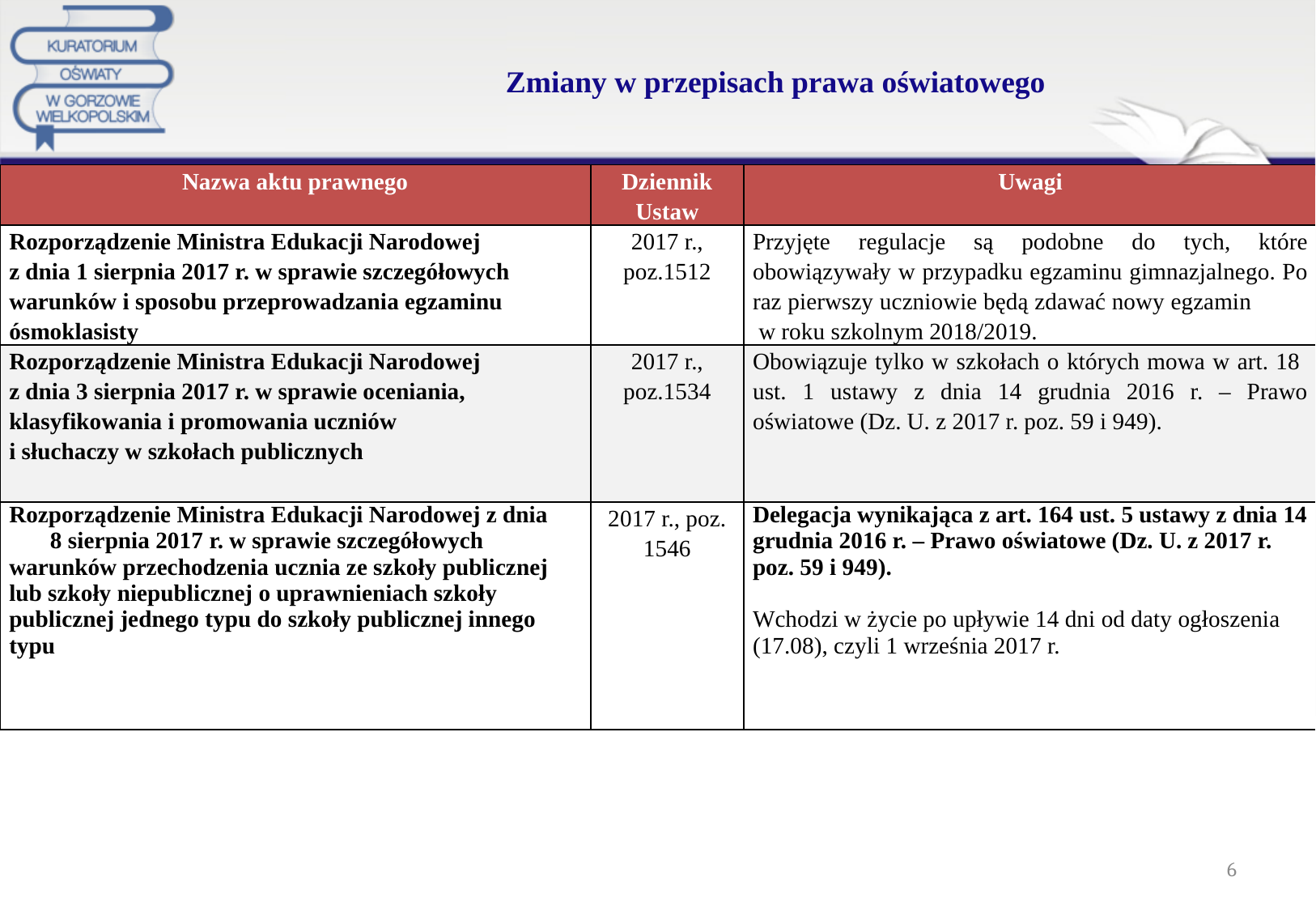

# Zmiany w przepisach prawa oświatowego
| Nazwa aktu prawnego | Dziennik Ustaw | Uwagi |
| --- | --- | --- |
| Rozporządzenie Ministra Edukacji Narodowej z dnia 1 sierpnia 2017 r. w sprawie szczegółowych warunków i sposobu przeprowadzania egzaminu ósmoklasisty | 2017 r., poz.1512 | Przyjęte regulacje są podobne do tych, które obowiązywały w przypadku egzaminu gimnazjalnego. Po raz pierwszy uczniowie będą zdawać nowy egzamin w roku szkolnym 2018/2019. |
| Rozporządzenie Ministra Edukacji Narodowej z dnia 3 sierpnia 2017 r. w sprawie oceniania, klasyfikowania i promowania uczniów i słuchaczy w szkołach publicznych | 2017 r., poz.1534 | Obowiązuje tylko w szkołach o których mowa w art. 18 ust. 1 ustawy z dnia 14 grudnia 2016 r. – Prawo oświatowe (Dz. U. z 2017 r. poz. 59 i 949). |
| Rozporządzenie Ministra Edukacji Narodowej z dnia 8 sierpnia 2017 r. w sprawie szczegółowych warunków przechodzenia ucznia ze szkoły publicznej lub szkoły niepublicznej o uprawnieniach szkoły publicznej jednego typu do szkoły publicznej innego typu albo do szkoły publicznej tego samego typu | 2017 r., poz. 1546 | Delegacja wynikająca z art. 164 ust. 5 ustawy z dnia 14 grudnia 2016 r. – Prawo oświatowe (Dz. U. z 2017 r. poz. 59 i 949).   Wchodzi w życie po upływie 14 dni od daty ogłoszenia (17.08), czyli 1 września 2017 r. |
6